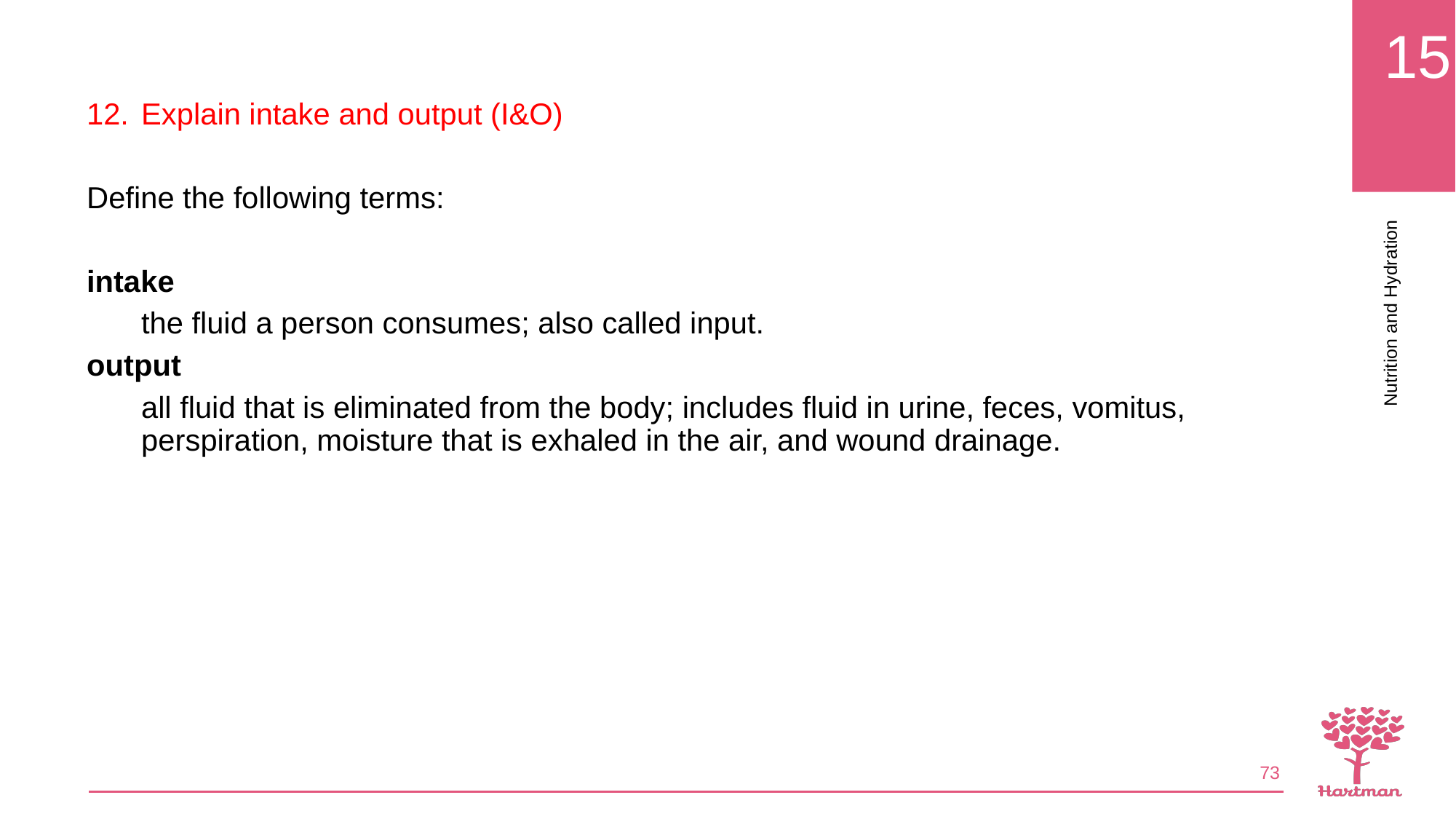

Explain intake and output (I&O)

Define the following terms:

intake
the fluid a person consumes; also called input.
output
all fluid that is eliminated from the body; includes fluid in urine, feces, vomitus, perspiration, moisture that is exhaled in the air, and wound drainage.

73